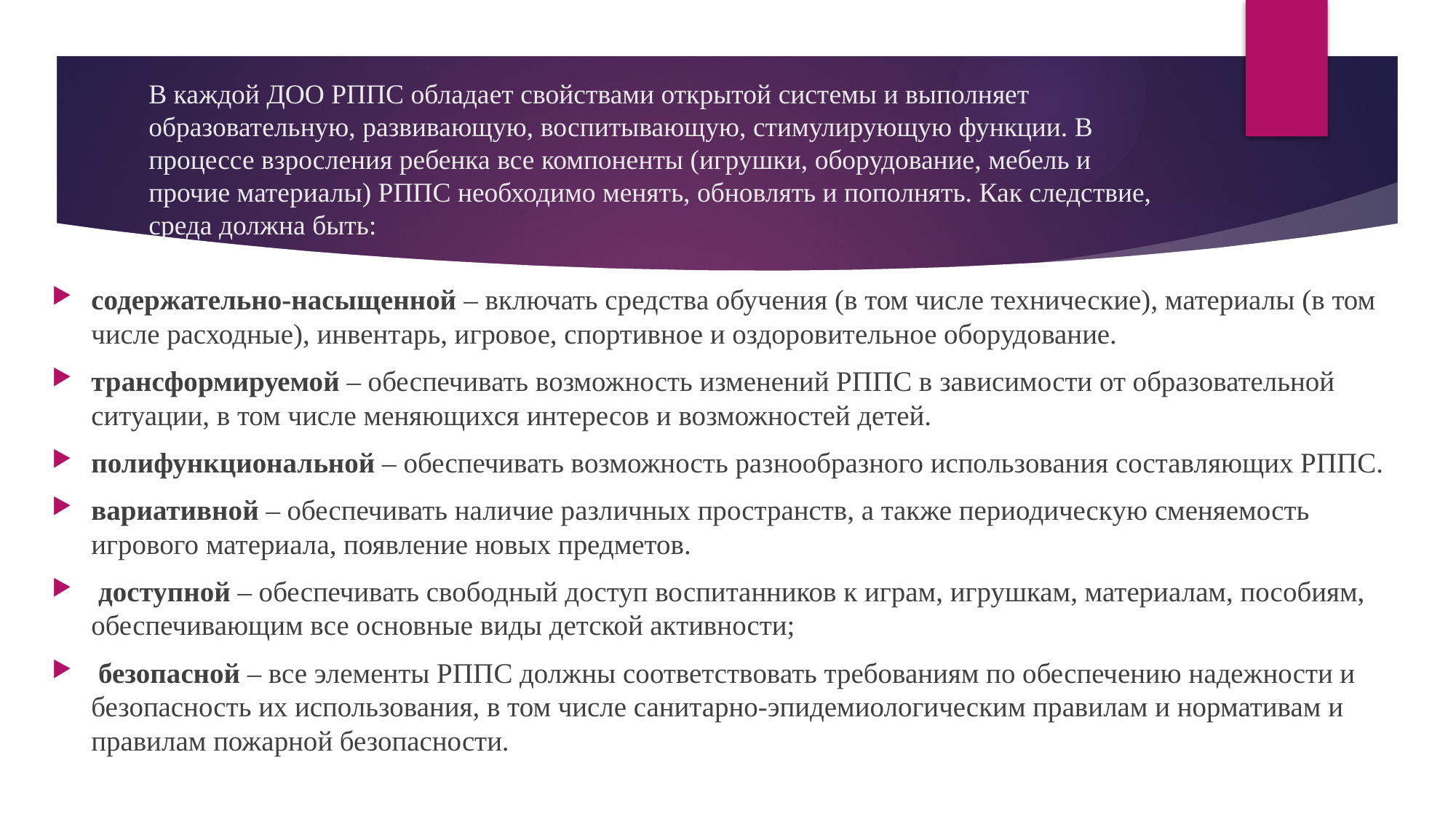

# В каждой ДОО РППС обладает свойствами открытой системы и выполняет образовательную, развивающую, воспитывающую, стимулирующую функции. В процессе взросления ребенка все компоненты (игрушки, оборудование, мебель и прочие материалы) РППС необходимо менять, обновлять и пополнять. Как следствие, среда должна быть:
содержательно-насыщенной – включать средства обучения (в том числе технические), материалы (в том числе расходные), инвентарь, игровое, спортивное и оздоровительное оборудование.
трансформируемой – обеспечивать возможность изменений РППС в зависимости от образовательной ситуации, в том числе меняющихся интересов и возможностей детей.
полифункциональной – обеспечивать возможность разнообразного использования составляющих РППС.
вариативной – обеспечивать наличие различных пространств, а также периодическую сменяемость игрового материала, появление новых предметов.
 доступной – обеспечивать свободный доступ воспитанников к играм, игрушкам, материалам, пособиям, обеспечивающим все основные виды детской активности;
 безопасной – все элементы РППС должны соответствовать требованиям по обеспечению надежности и безопасность их использования, в том числе санитарно-эпидемиологическим правилам и нормативам и правилам пожарной безопасности.